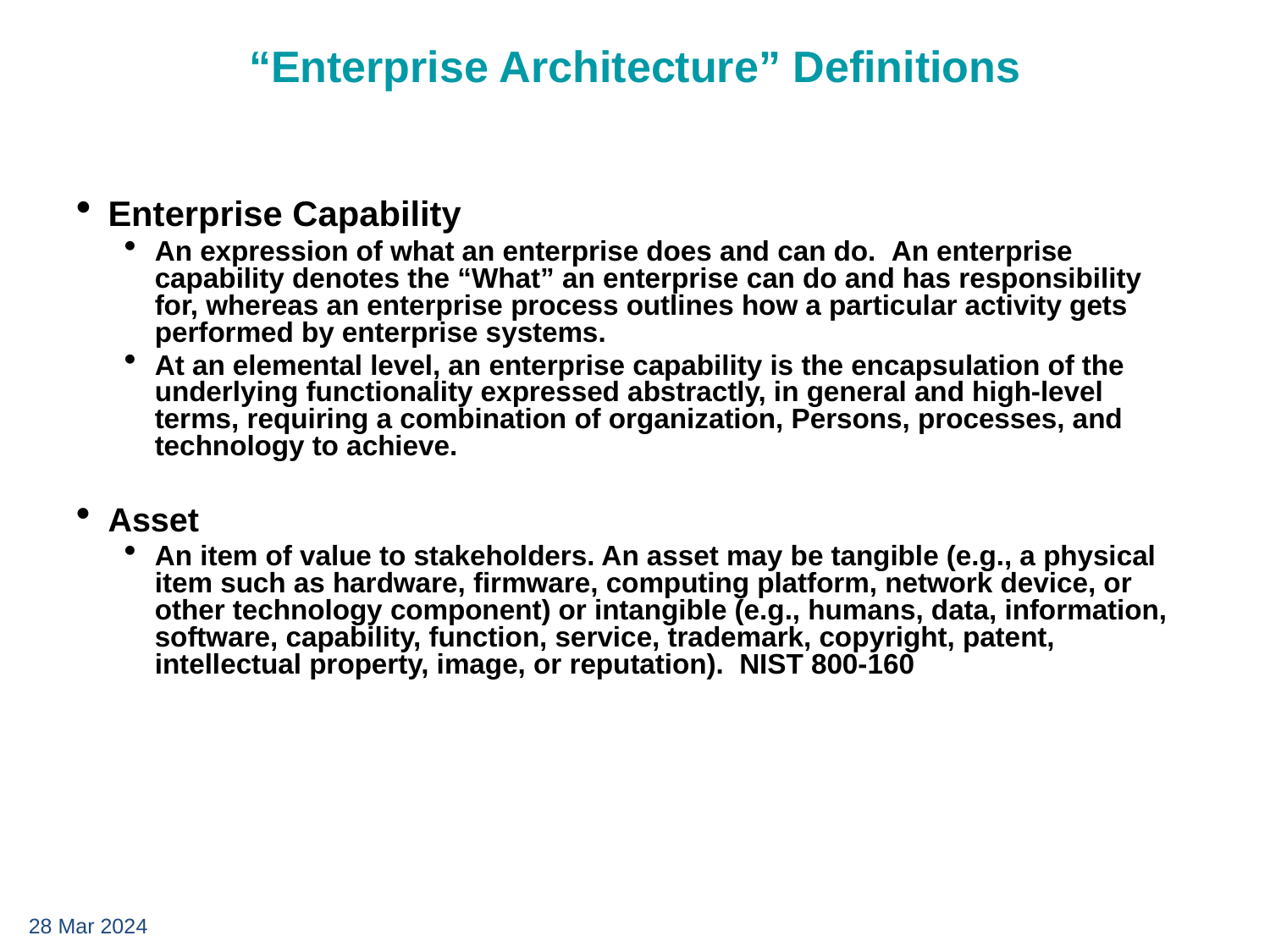

# “Enterprise Architecture” Definitions
Enterprise Capability
An expression of what an enterprise does and can do.  An enterprise capability denotes the “What” an enterprise can do and has responsibility for, whereas an enterprise process outlines how a particular activity gets performed by enterprise systems.
At an elemental level, an enterprise capability is the encapsulation of the underlying functionality expressed abstractly, in general and high-level terms, requiring a combination of organization, Persons, processes, and technology to achieve.

Asset
An item of value to stakeholders. An asset may be tangible (e.g., a physical item such as hardware, firmware, computing platform, network device, or other technology component) or intangible (e.g., humans, data, information, software, capability, function, service, trademark, copyright, patent, intellectual property, image, or reputation).  NIST 800-160
28 Mar 2024